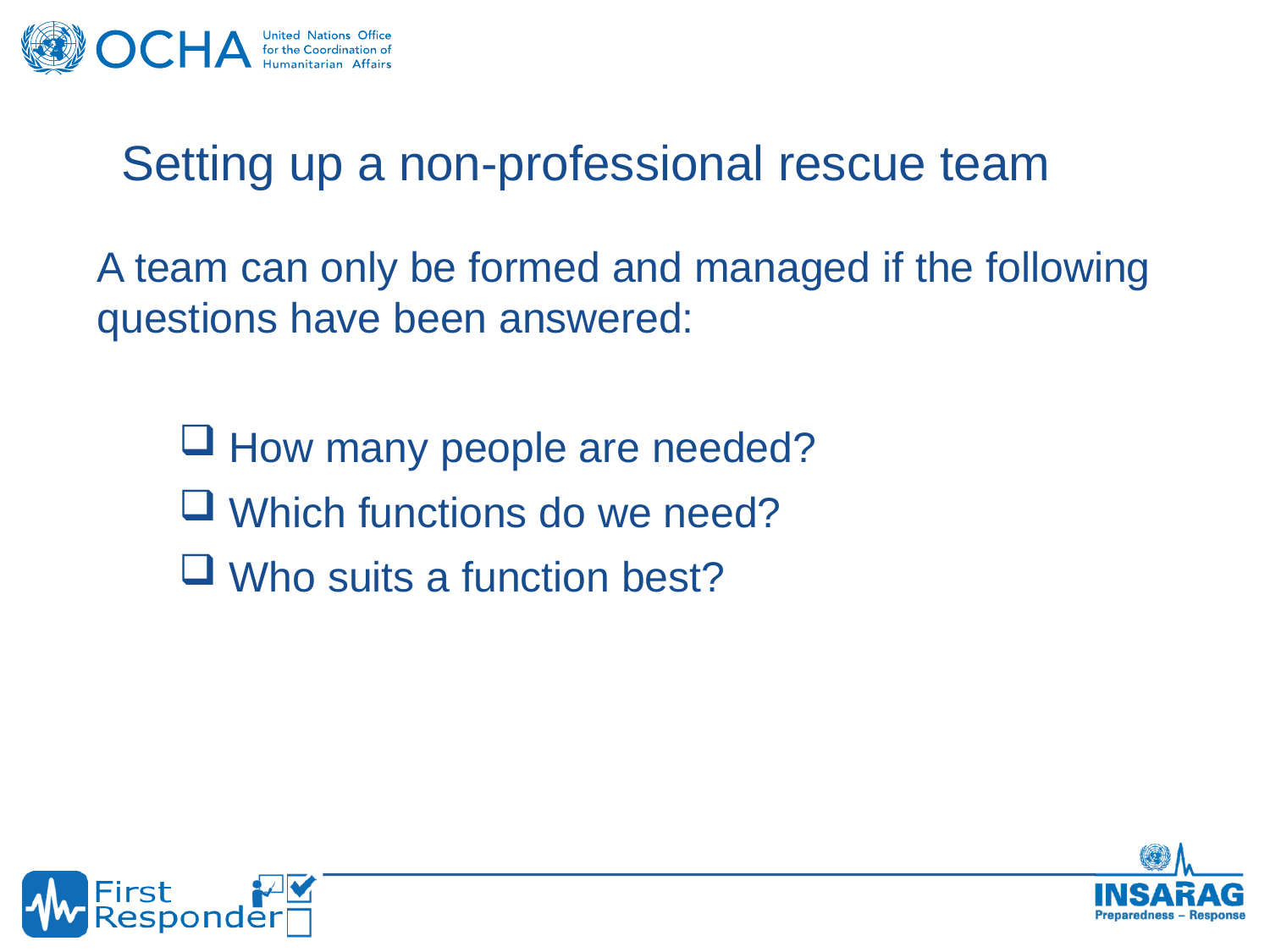

Setting up a non-professional rescue team
A team can only be formed and managed if the following questions have been answered:

 How many people are needed?
 Which functions do we need?
 Who suits a function best?